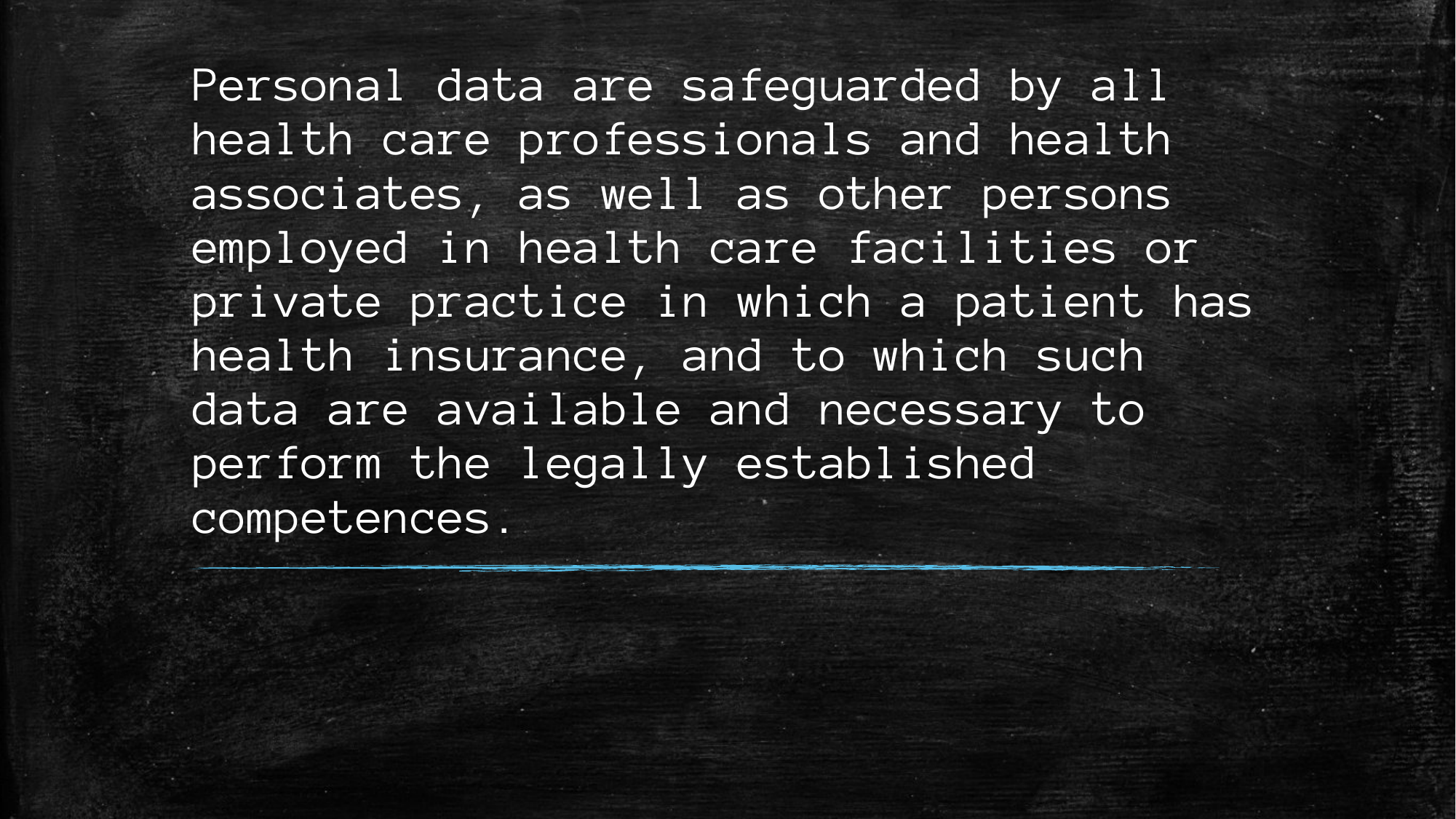

# Personal data are safeguarded by all health care professionals and health associates, as well as other persons employed in health care facilities or private practice in which a patient has health insurance, and to which such data are available and necessary to perform the legally established competences.